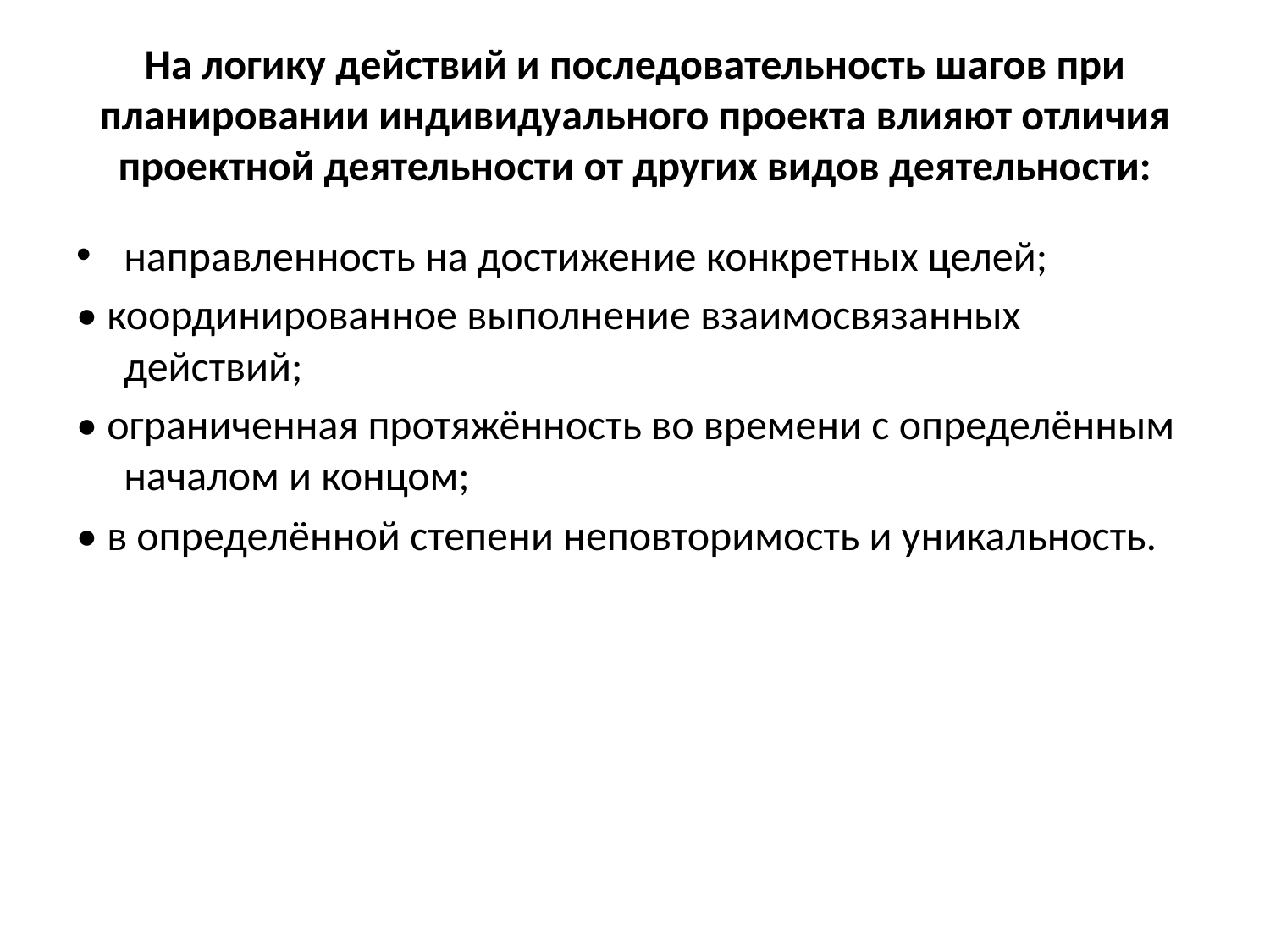

# На логику действий и последовательность шагов при планировании индивидуального проекта влияют отличия проектной деятельности от других видов деятельности:
направленность на достижение конкретных целей;
• координированное выполнение взаимосвязанных действий;
• ограниченная протяжённость во времени с определённым началом и концом;
• в определённой степени неповторимость и уникальность.